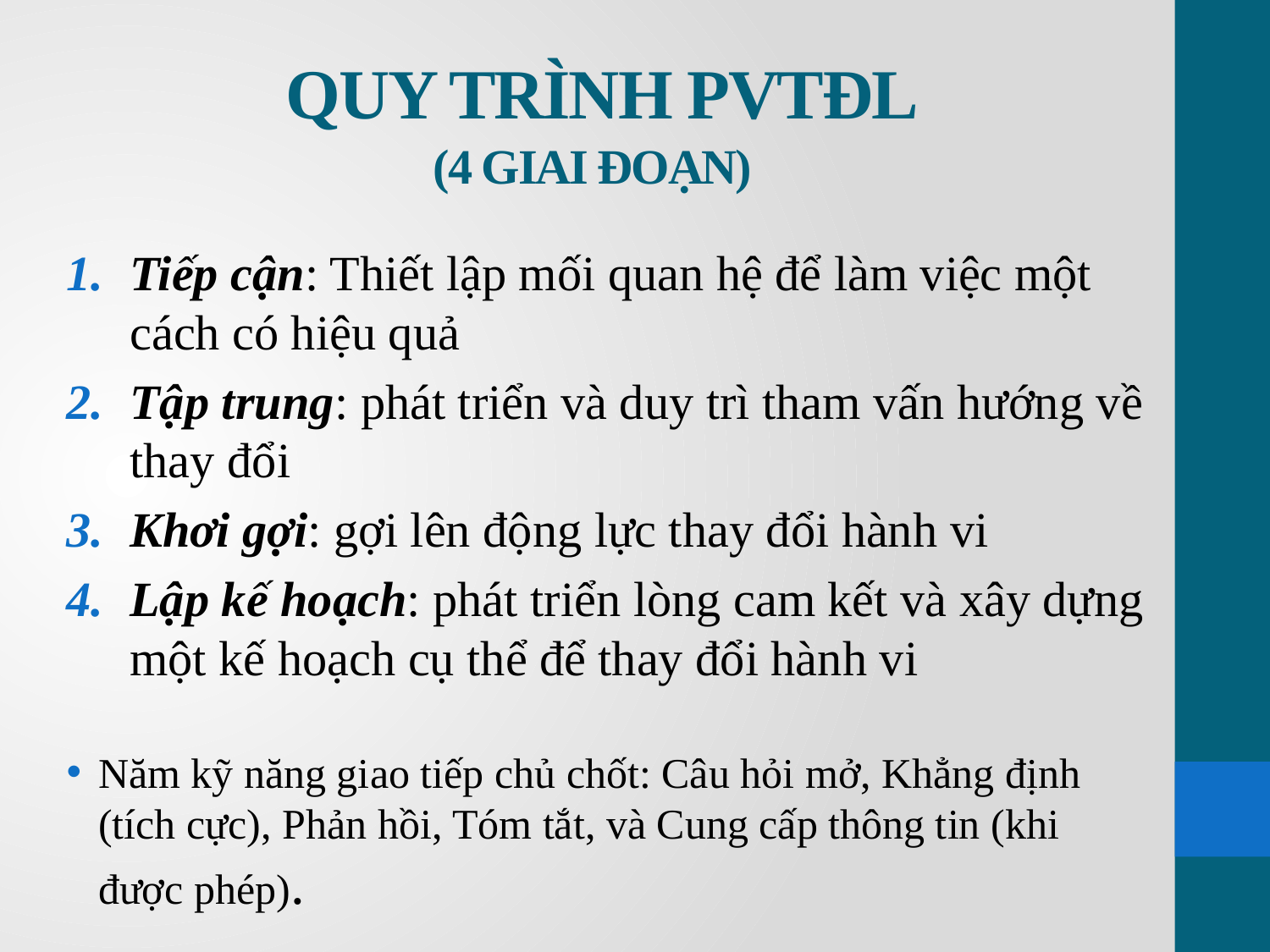

# QUY TRÌNH PVTĐL (4 GIAI ĐOẠN)
Tiếp cận: Thiết lập mối quan hệ để làm việc một cách có hiệu quả
Tập trung: phát triển và duy trì tham vấn hướng về thay đổi
Khơi gợi: gợi lên động lực thay đổi hành vi
Lập kế hoạch: phát triển lòng cam kết và xây dựng một kế hoạch cụ thể để thay đổi hành vi

Năm kỹ năng giao tiếp chủ chốt: Câu hỏi mở, Khẳng định (tích cực), Phản hồi, Tóm tắt, và Cung cấp thông tin (khi được phép).